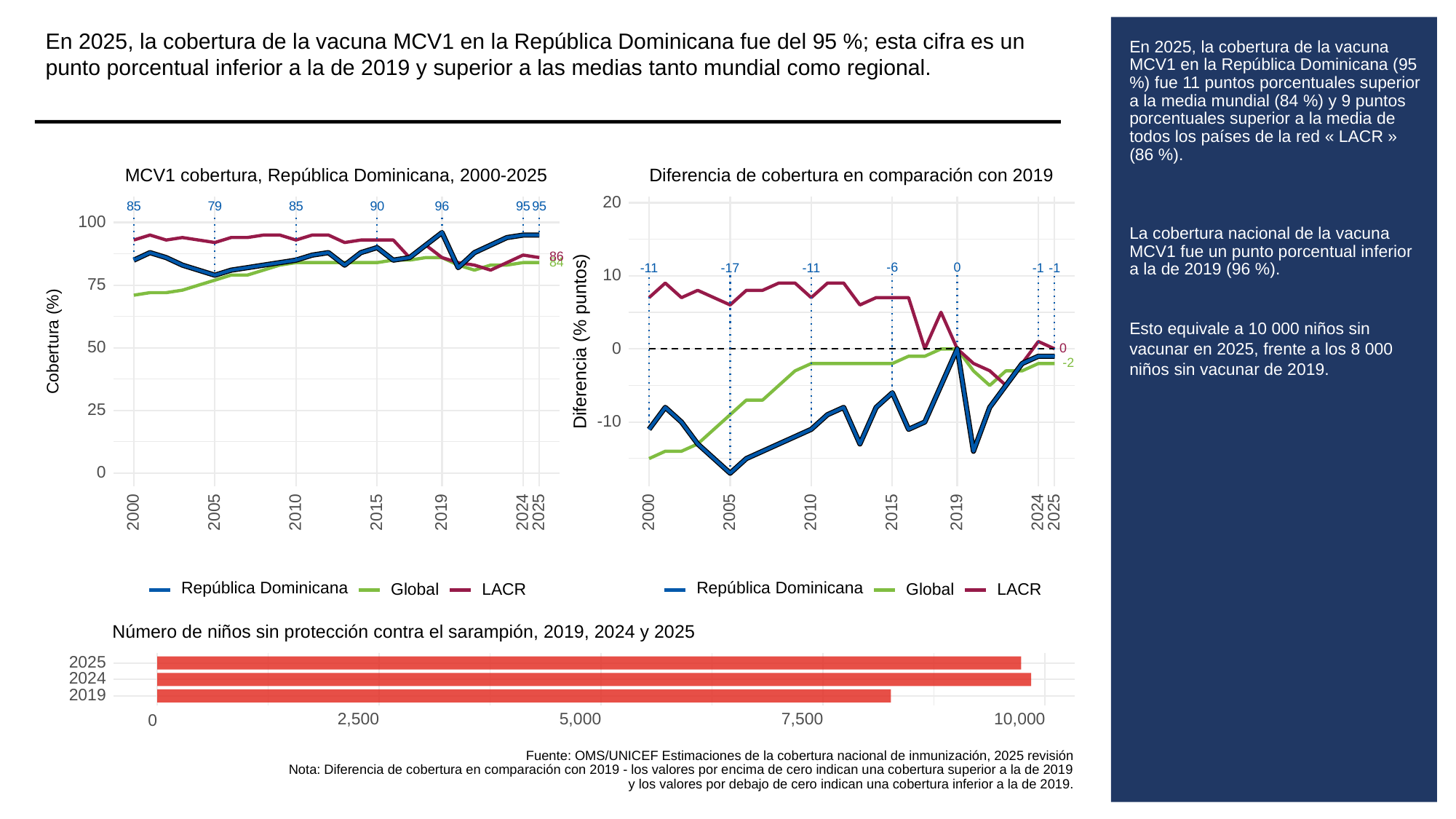

En 2025, la cobertura de la vacuna MCV1 en la República Dominicana fue del 95 %; esta cifra es un punto porcentual inferior a la de 2019 y superior a las medias tanto mundial como regional.
# En 2025, la cobertura de la vacuna MCV1 en la República Dominicana (95 %) fue 11 puntos porcentuales superior a la media mundial (84 %) y 9 puntos porcentuales superior a la media de todos los países de la red « LACR » (86 %).

La cobertura nacional de la vacuna MCV1 fue un punto porcentual inferior a la de 2019 (96 %).

Esto equivale a 10 000 niños sin vacunar en 2025, frente a los 8 000 niños sin vacunar de 2019.

MCV1 cobertura, República Dominicana, 2000-2025
Diferencia de cobertura en comparación con 2019
20

85
79
85
90
96
95
95

100

86

84
-6
0
-11
-17
-11
-1
-1
10

75

Diferencia (% puntos)
Cobertura (%)
50
0
0

-2

25

-10

0

2000
2005
2010
2015
2019
2024
2025
2000
2005
2010
2015
2019
2024
2025
República Dominicana
República Dominicana
Global
LACR
Global
LACR

Número de niños sin protección contra el sarampión, 2019, 2024 y 2025

2025

2024

2019

2,500
5,000
7,500
10,000
0
Fuente: OMS/UNICEF Estimaciones de la cobertura nacional de inmunización, 2025 revisión
Nota: Diferencia de cobertura en comparación con 2019 - los valores por encima de cero indican una cobertura superior a la de 2019
y los valores por debajo de cero indican una cobertura inferior a la de 2019.